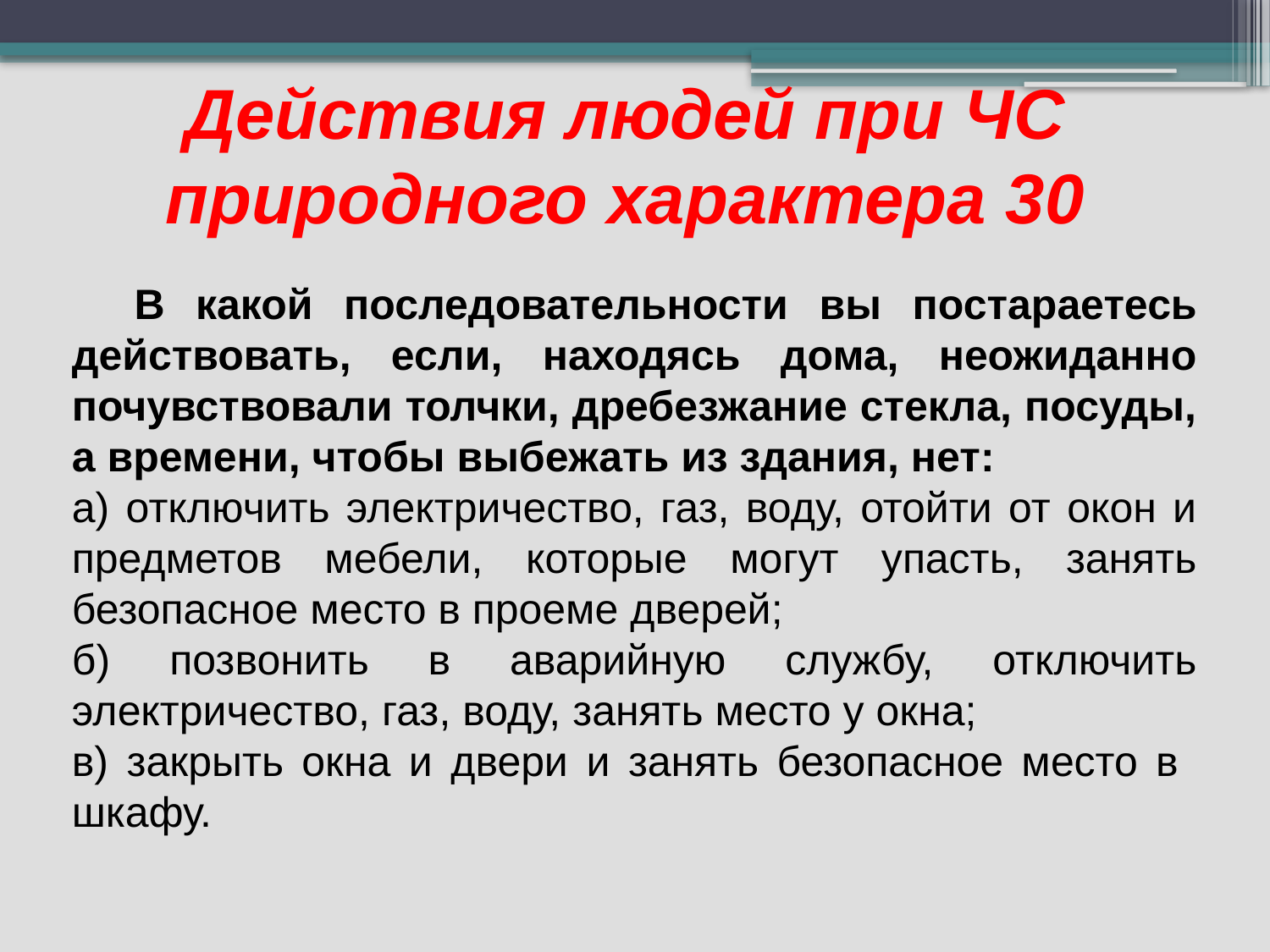

Действия людей при ЧС природного характера 30

  В какой последовательности вы постараетесь действовать, если, находясь дома, неожиданно почувствовали толчки, дребезжание стекла, посуды, а времени, чтобы выбежать из здания, нет:
а) отключить электричество, газ, воду, отойти от окон и предметов мебели, которые могут упасть, занять безопасное место в проеме дверей;
б) позвонить в аварийную службу, отключить электричество, газ, воду, занять место у окна;
в) закрыть окна и двери и занять безопасное место в  шкафу.